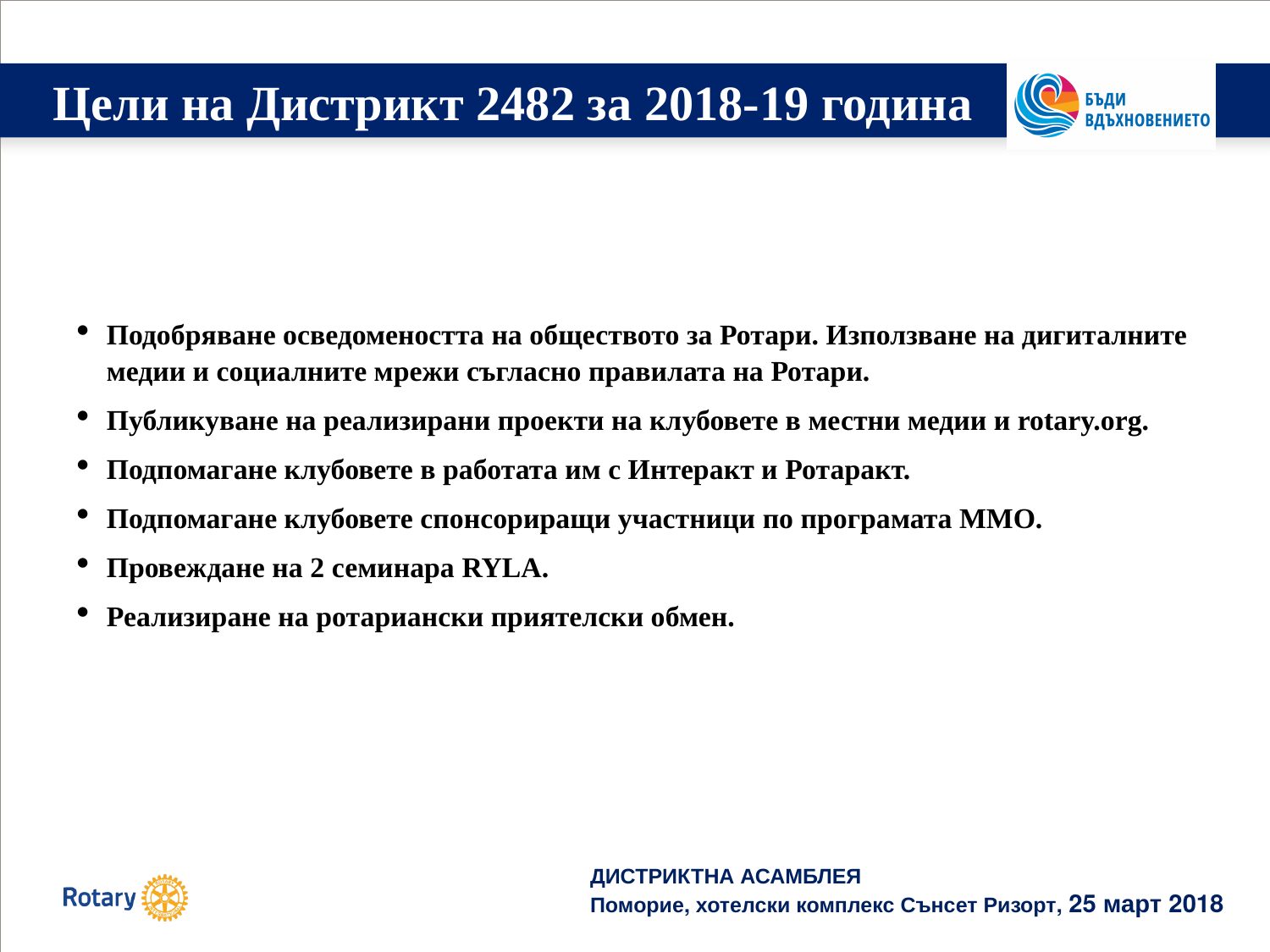

# Цели на Дистрикт 2482 за 2018-19 година
Подобряване осведомеността на обществото за Ротари. Използване на дигиталните медии и социалните мрежи съгласно правилата на Ротари.
Публикуване на реализирани проекти на клубовете в местни медии и rotary.org.
Подпомагане клубовете в работата им с Интеракт и Ротаракт.
Подпомагане клубовете спонсориращи участници по програмата ММО.
Провеждане на 2 семинара RYLA.
Реализиране на ротариански приятелски обмен.